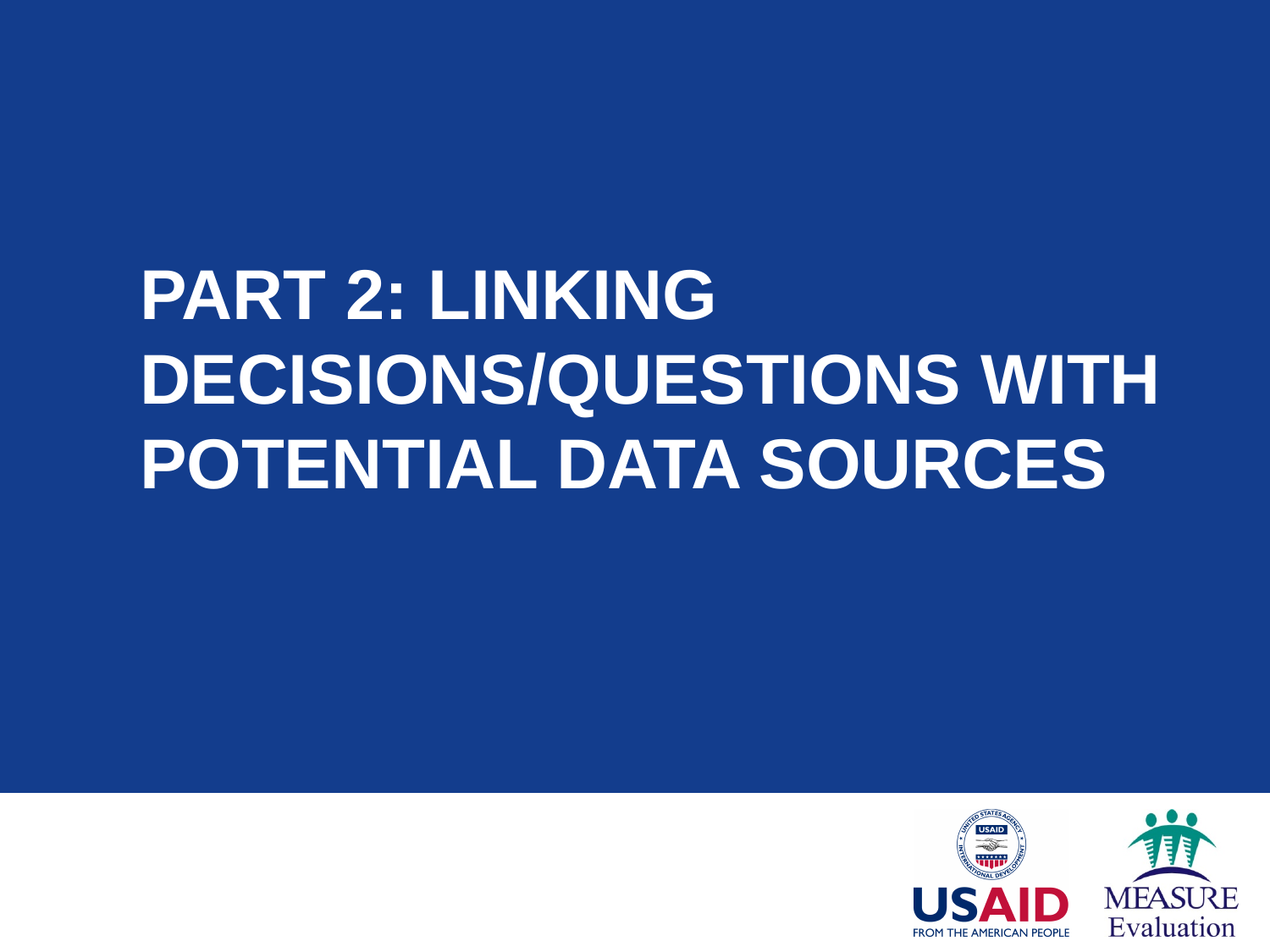

# Part 2: linking decisions/questions with potential data sources